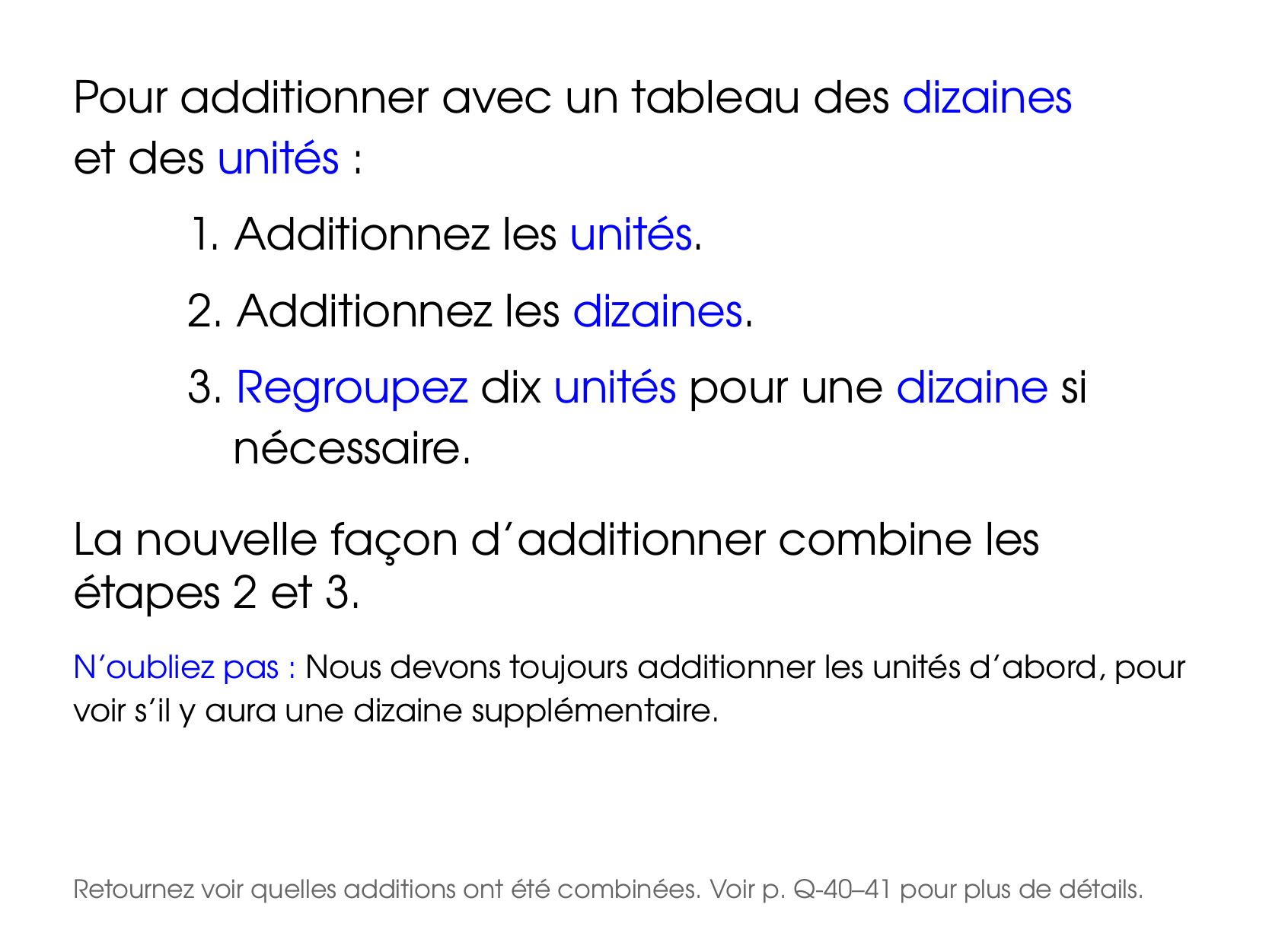

Pour additionner avec un tableau des dizaines et des unités :
	1. Additionnez les unités.
	2. Additionnez les dizaines.
	3. Regroupez dix unités pour une dizaine si
             nécessaire.
La nouvelle façon d’additionner combine les étapes 2 et 3.
N’oubliez pas : Nous devons toujours additionner les unités d’abord, pour
voir s’il y aura une dizaine supplémentaire.
Retournez voir quelles additions ont été combinées. Voir p. Q-40–41 pour plus de détails.